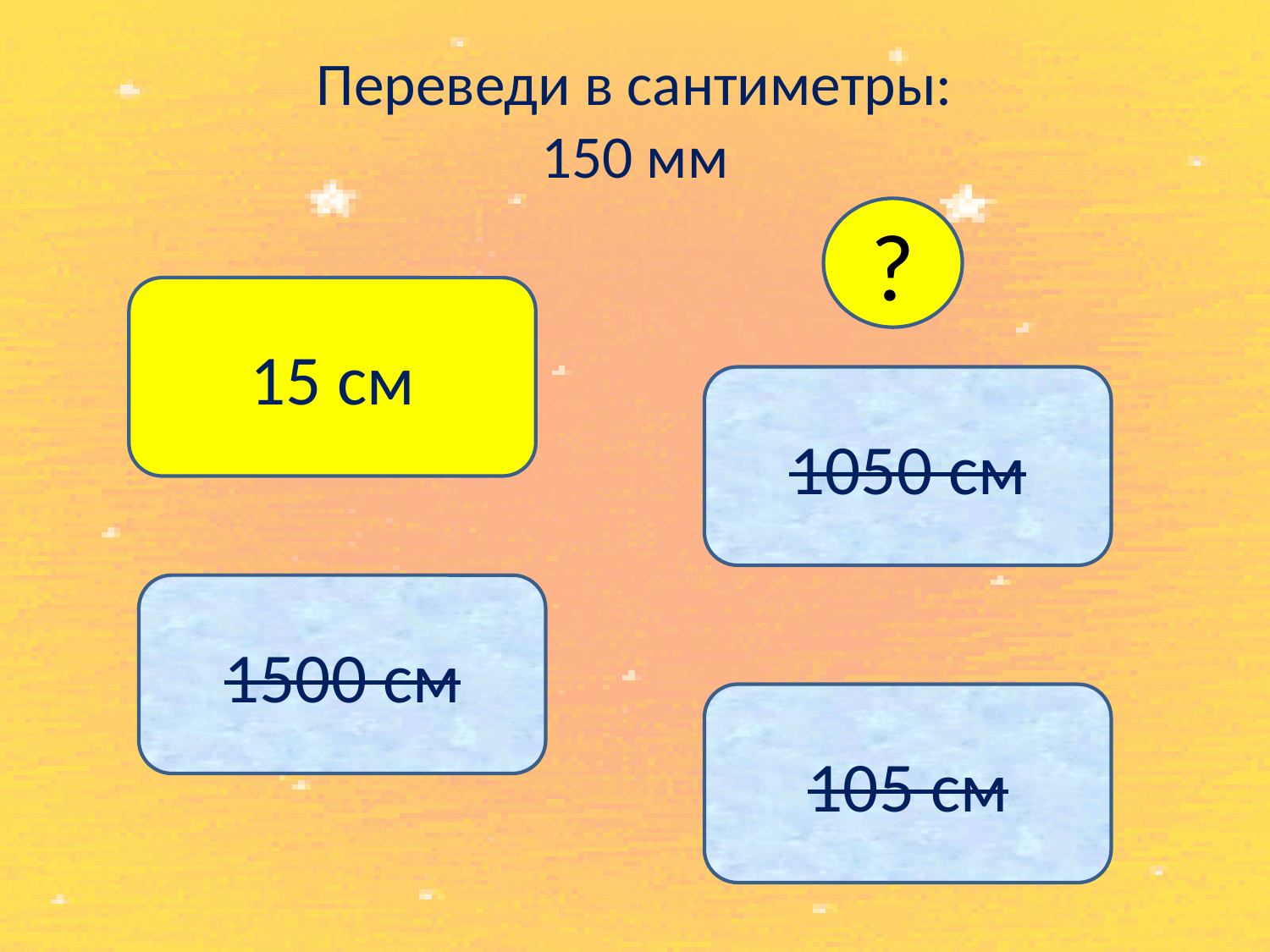

# Переведи в сантиметры: 150 мм
?
15 см
1050 см
1500 см
105 см